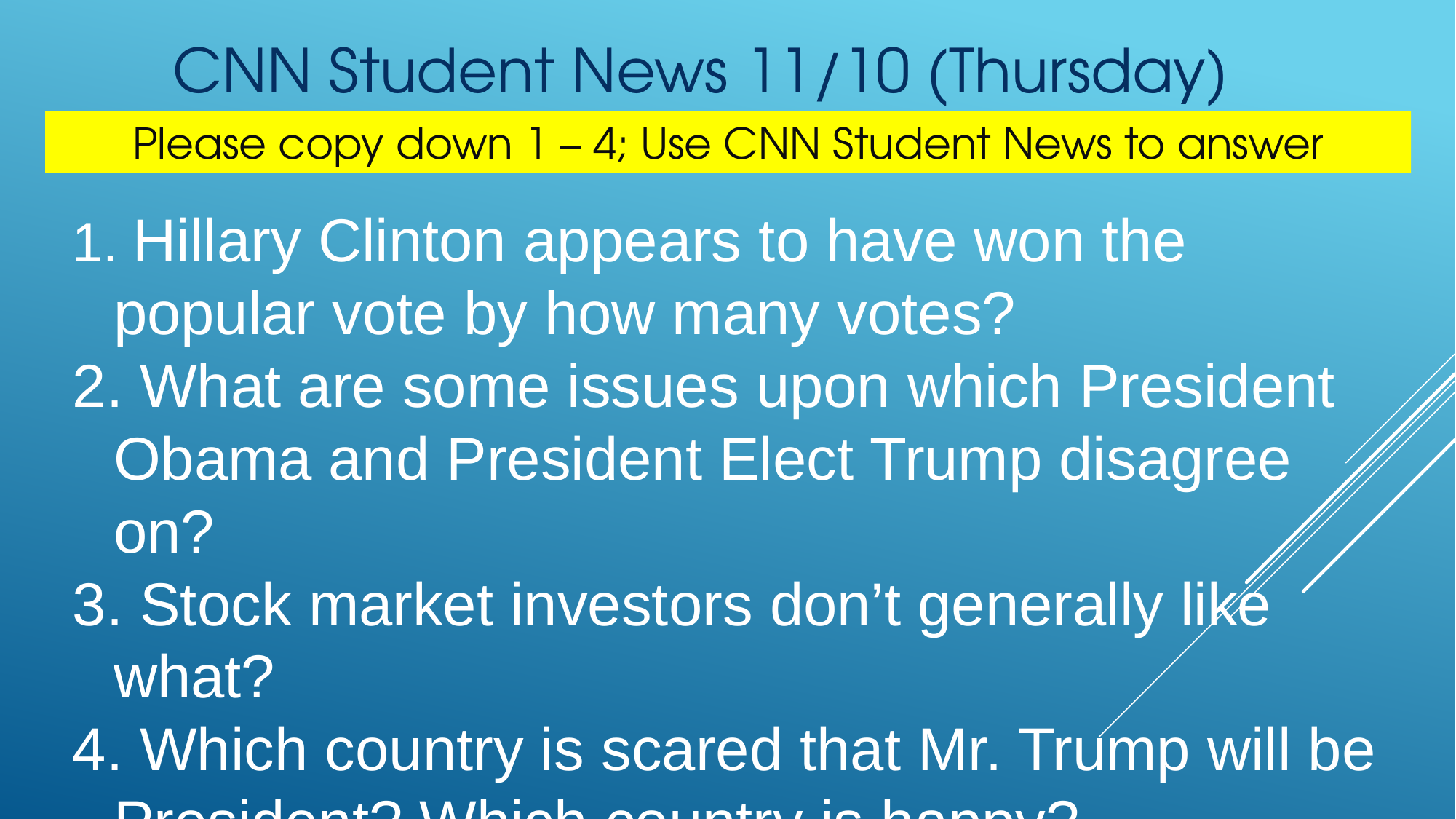

CNN Student News 11/10 (Thursday)
Please copy down 1 – 4; Use CNN Student News to answer
 Hillary Clinton appears to have won the popular vote by how many votes?
 What are some issues upon which President Obama and President Elect Trump disagree on?
 Stock market investors don’t generally like what?
 Which country is scared that Mr. Trump will be President? Which country is happy?